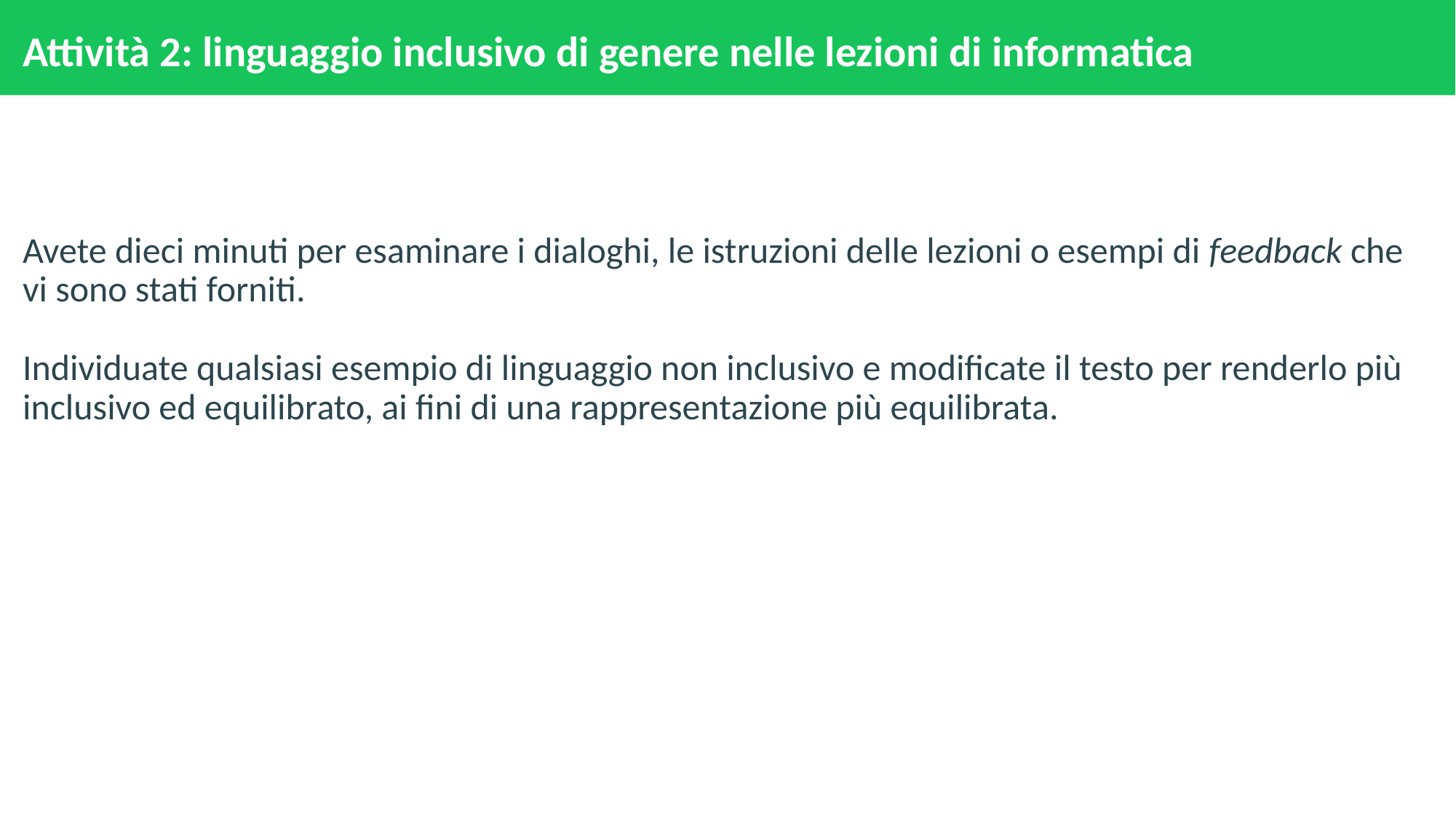

# Attività 2: linguaggio inclusivo di genere nelle lezioni di informatica
Avete dieci minuti per esaminare i dialoghi, le istruzioni delle lezioni o esempi di feedback che vi sono stati forniti.

Individuate qualsiasi esempio di linguaggio non inclusivo e modificate il testo per renderlo più inclusivo ed equilibrato, ai fini di una rappresentazione più equilibrata.